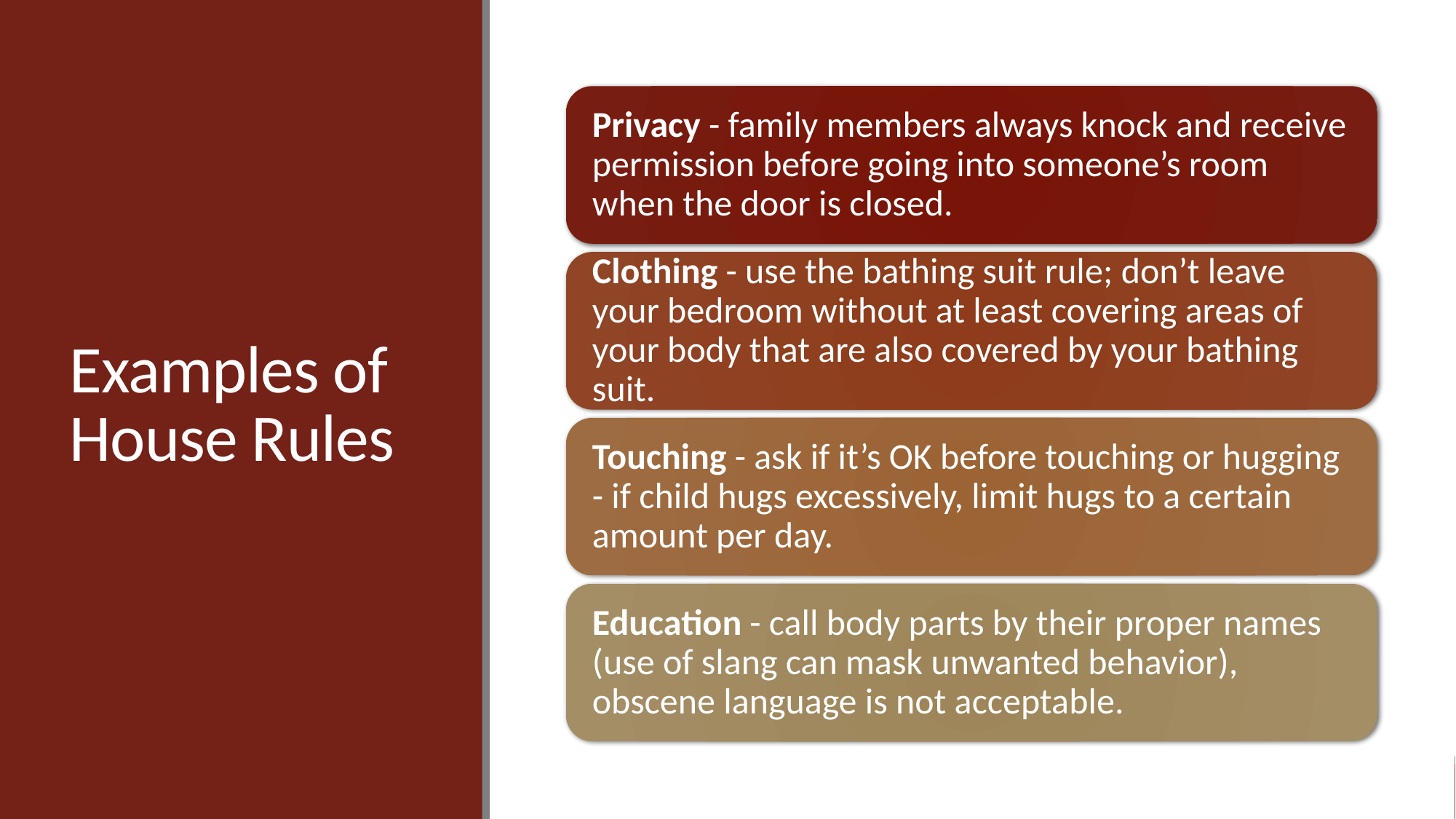

# Examples of House Rules
Privacy - family members always knock and receive permission before going into someone’s room when the door is closed.
Clothing - use the bathing suit rule; don’t leave your bedroom without at least covering areas of your body that are also covered by your bathing suit.
Touching - ask if it’s OK before touching or hugging - if child hugs excessively, limit hugs to a certain amount per day.
Education - call body parts by their proper names (use of slang can mask unwanted behavior), obscene language is not acceptable.